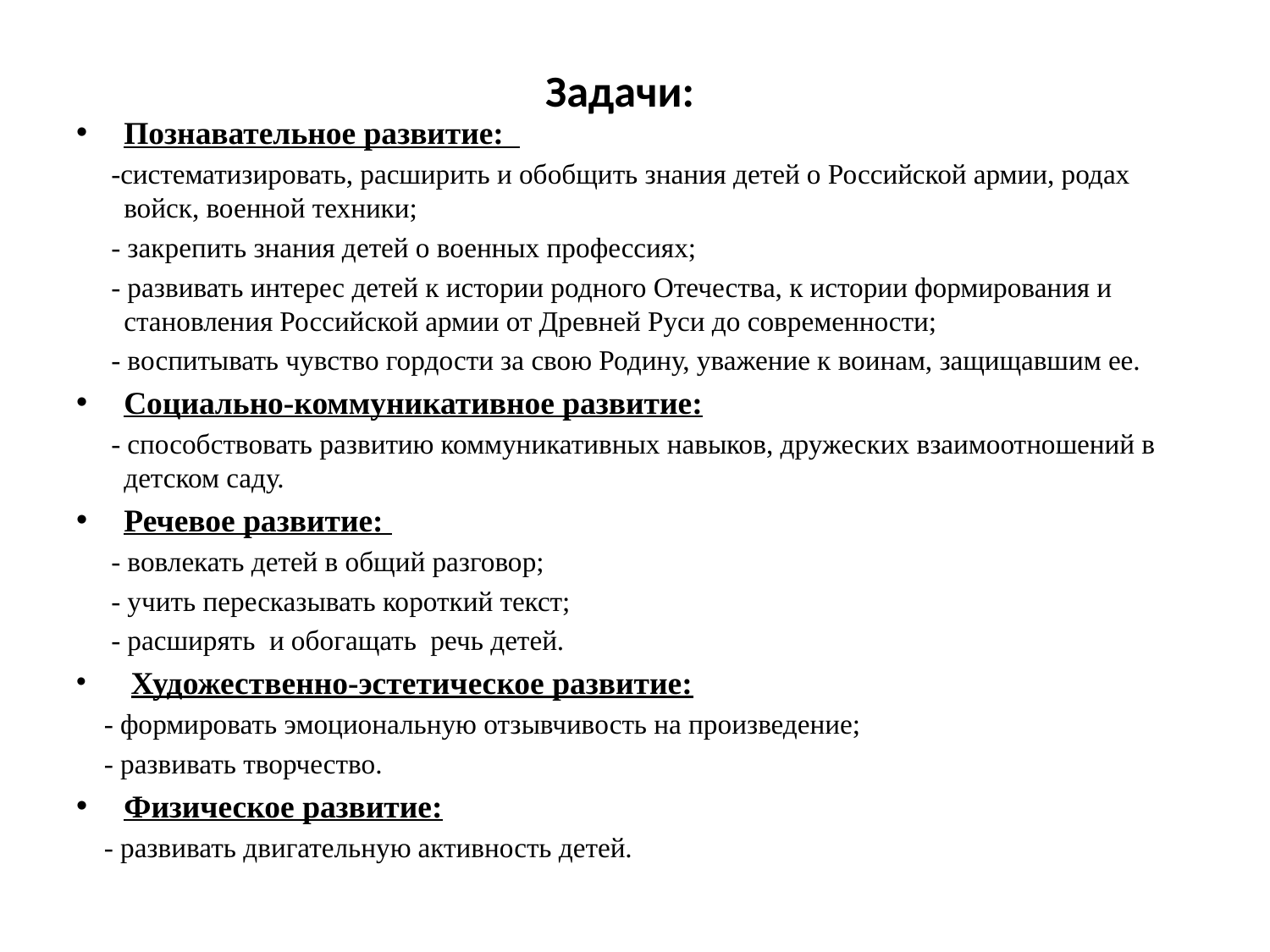

# Задачи:
Познавательное развитие:
     -систематизировать, расширить и обобщить знания детей о Российской армии, родах войск, военной техники;
     - закрепить знания детей о военных профессиях;
     - развивать интерес детей к истории родного Отечества, к истории формирования и становления Российской армии от Древней Руси до современности;
     - воспитывать чувство гордости за свою Родину, уважение к воинам, защищавшим ее.
Социально-коммуникативное развитие:
     - способствовать развитию коммуникативных навыков, дружеских взаимоотношений в детском саду.
Речевое развитие:
     - вовлекать детей в общий разговор;
     - учить пересказывать короткий текст;
     - расширять  и обогащать  речь детей.
 Художественно-эстетическое развитие:
    - формировать эмоциональную отзывчивость на произведение;
    - развивать творчество.
Физическое развитие:
    - развивать двигательную активность детей.